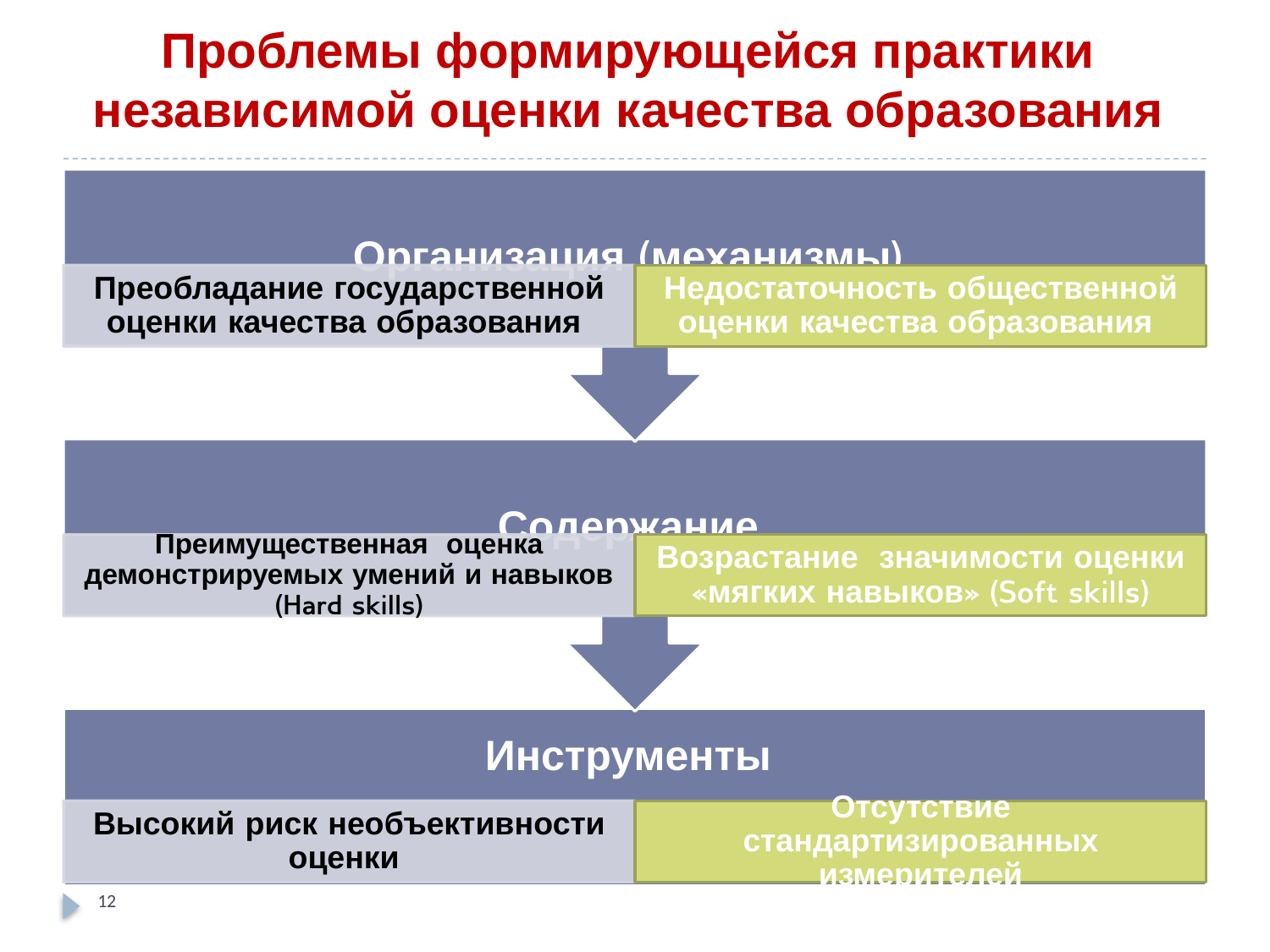

# Проблемы формирующейся практики  независимой оценки качества образования
Инструменты
Высокий риск необъективности оценки
Отсутствие стандартизированных измерителей
Содержание
Преимущественная  оценка демонстрируемых умений и навыков (Hard skills)
Возрастание  значимости оценки «мягких навыков» (Soft skills)
Организация (механизмы)
Преобладание государственной оценки качества образования
Недостаточность общественной оценки качества образования
12